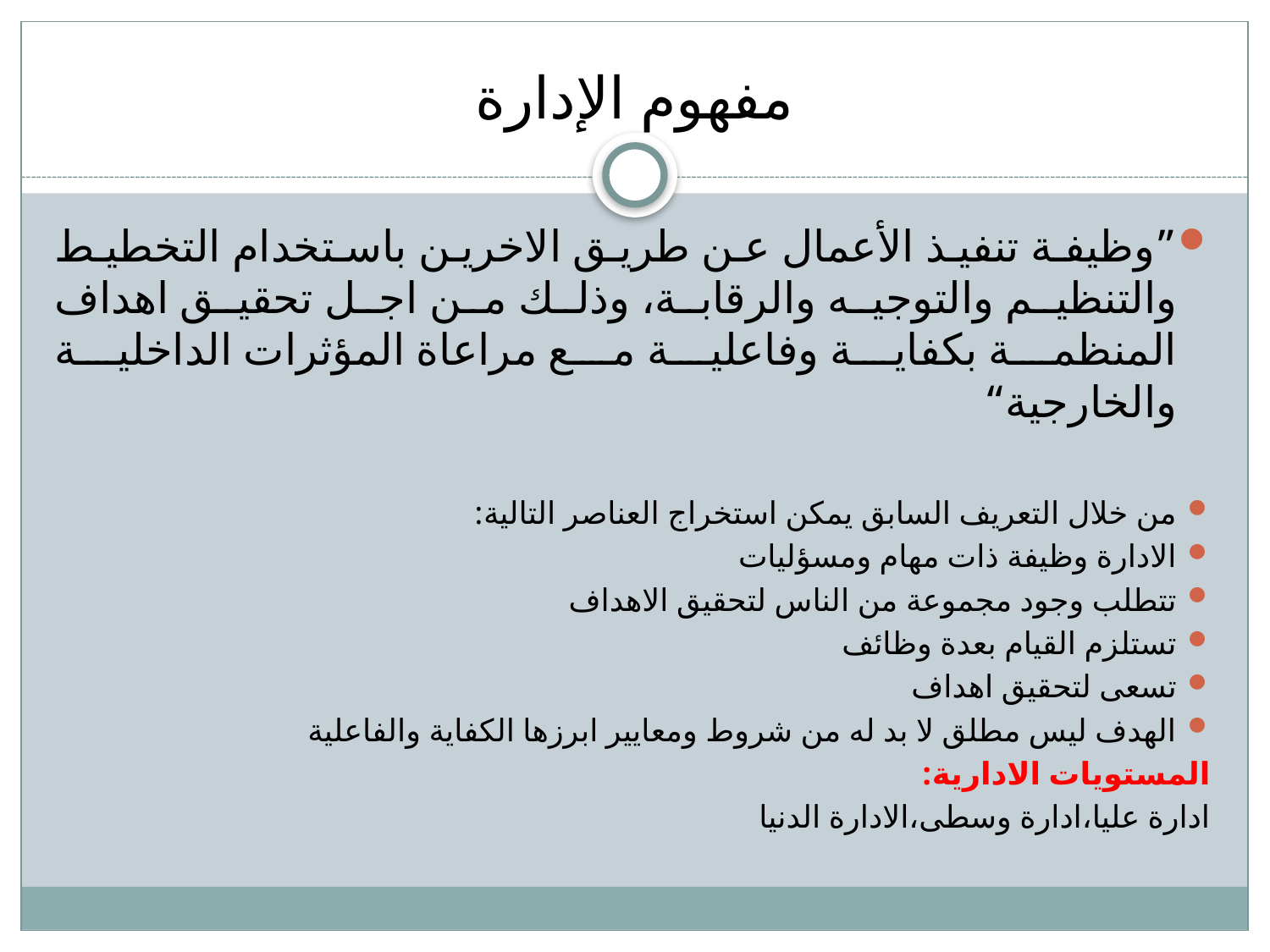

# مفهوم الإدارة
”وظيفة تنفيذ الأعمال عن طريق الاخرين باستخدام التخطيط والتنظيم والتوجيه والرقابة، وذلك من اجل تحقيق اهداف المنظمة بكفاية وفاعلية مع مراعاة المؤثرات الداخلية والخارجية“

من خلال التعريف السابق يمكن استخراج العناصر التالية:
الادارة وظيفة ذات مهام ومسؤليات
تتطلب وجود مجموعة من الناس لتحقيق الاهداف
تستلزم القيام بعدة وظائف
تسعى لتحقيق اهداف
الهدف ليس مطلق لا بد له من شروط ومعايير ابرزها الكفاية والفاعلية
المستويات الادارية:
ادارة عليا،ادارة وسطى،الادارة الدنيا